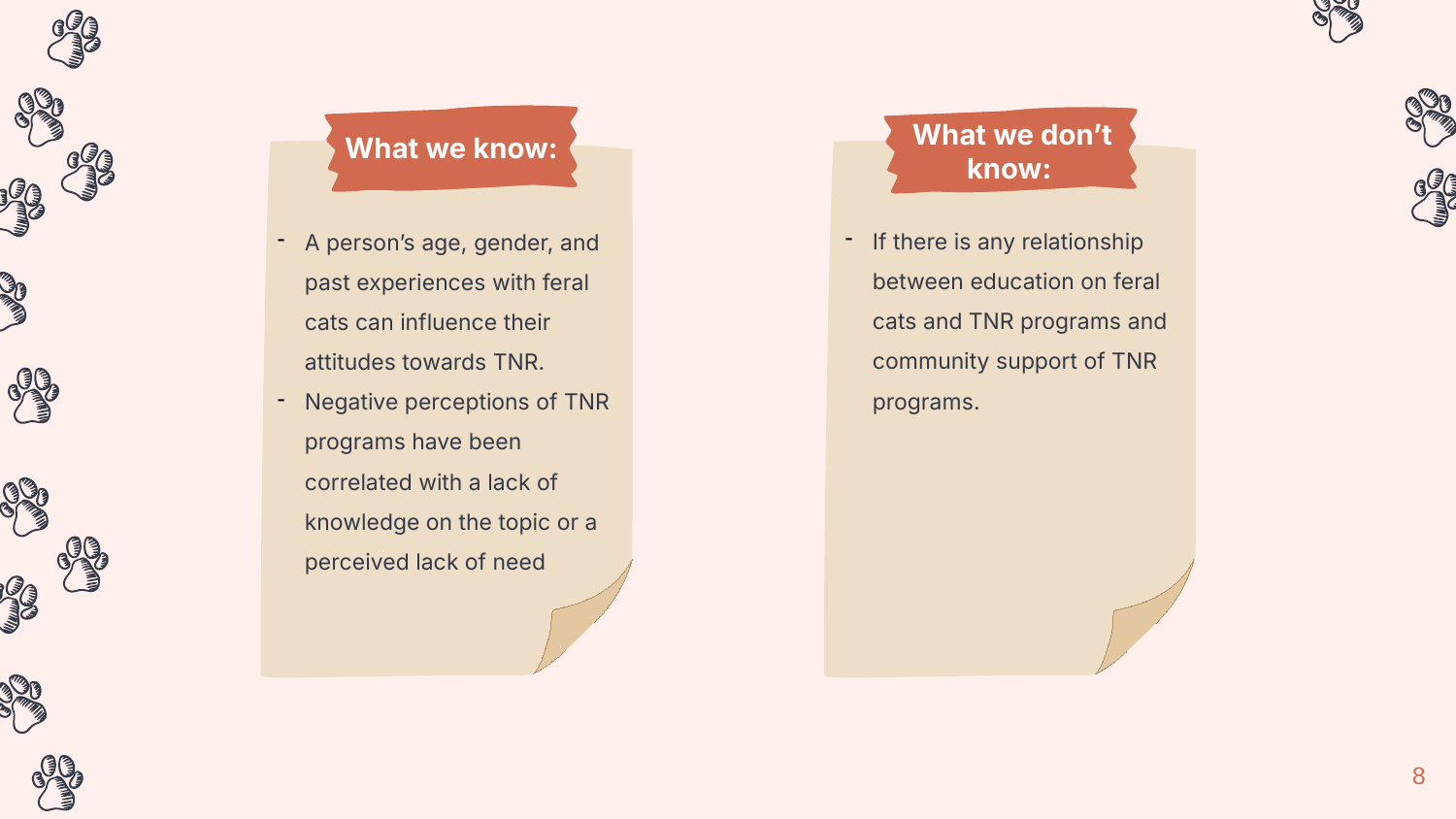

What we don’t know:
What we know:

If there is any relationship between education on feral cats and TNR programs and community support of TNR programs.

A person’s age, gender, and past experiences with feral cats can influence their attitudes towards TNR.
Negative perceptions of TNR programs have been correlated with a lack of knowledge on the topic or a perceived lack of need

8